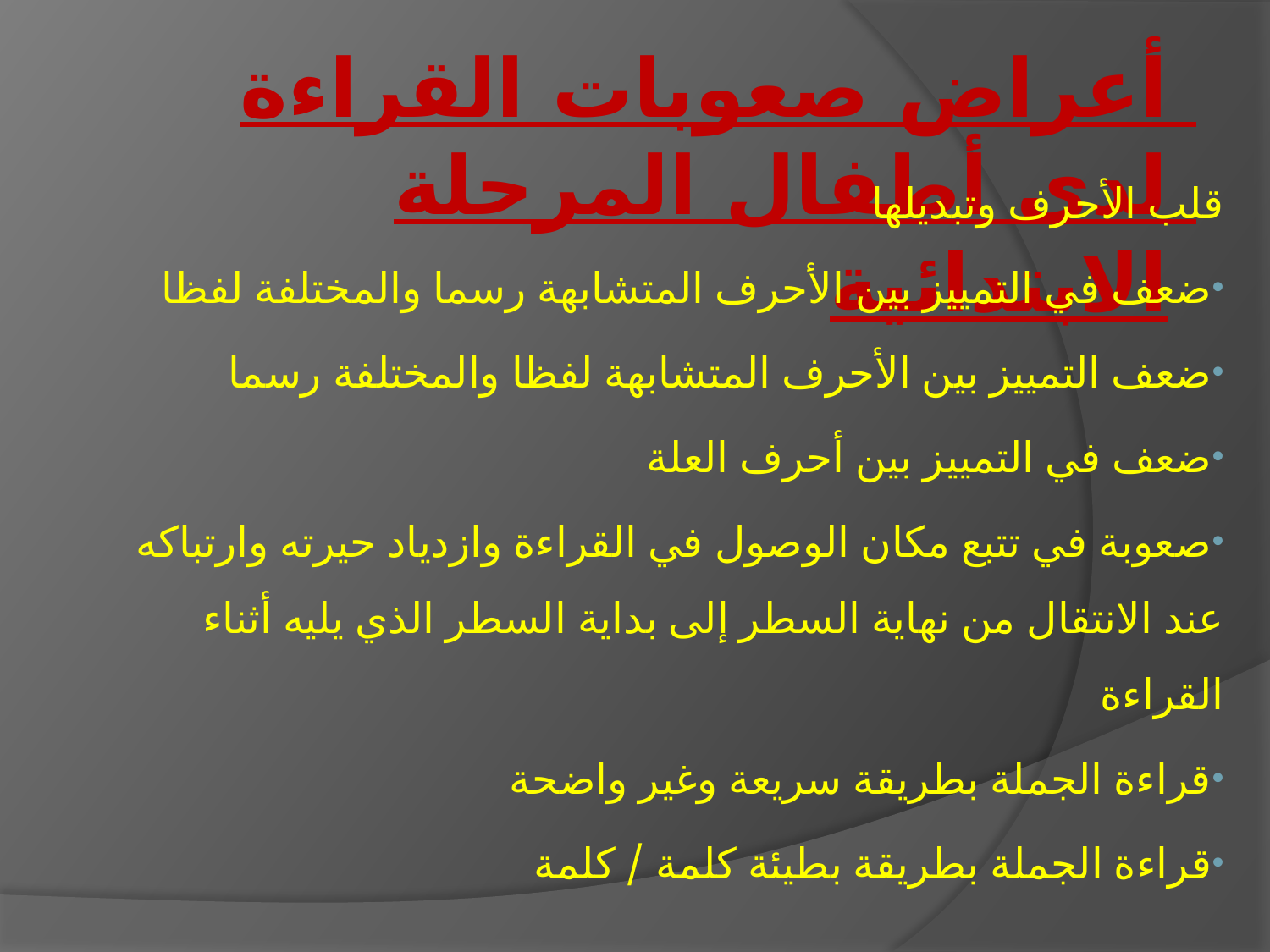

# أعراض صعوبات القراءة لدى أطفال المرحلة الابتدائية
قلب الأحرف وتبديلها
ضعف في التمييز بين الأحرف المتشابهة رسما والمختلفة لفظا
ضعف التمييز بين الأحرف المتشابهة لفظا والمختلفة رسما
ضعف في التمييز بين أحرف العلة
صعوبة في تتبع مكان الوصول في القراءة وازدياد حيرته وارتباكه عند الانتقال من نهاية السطر إلى بداية السطر الذي يليه أثناء القراءة
قراءة الجملة بطريقة سريعة وغير واضحة
قراءة الجملة بطريقة بطيئة كلمة / كلمة